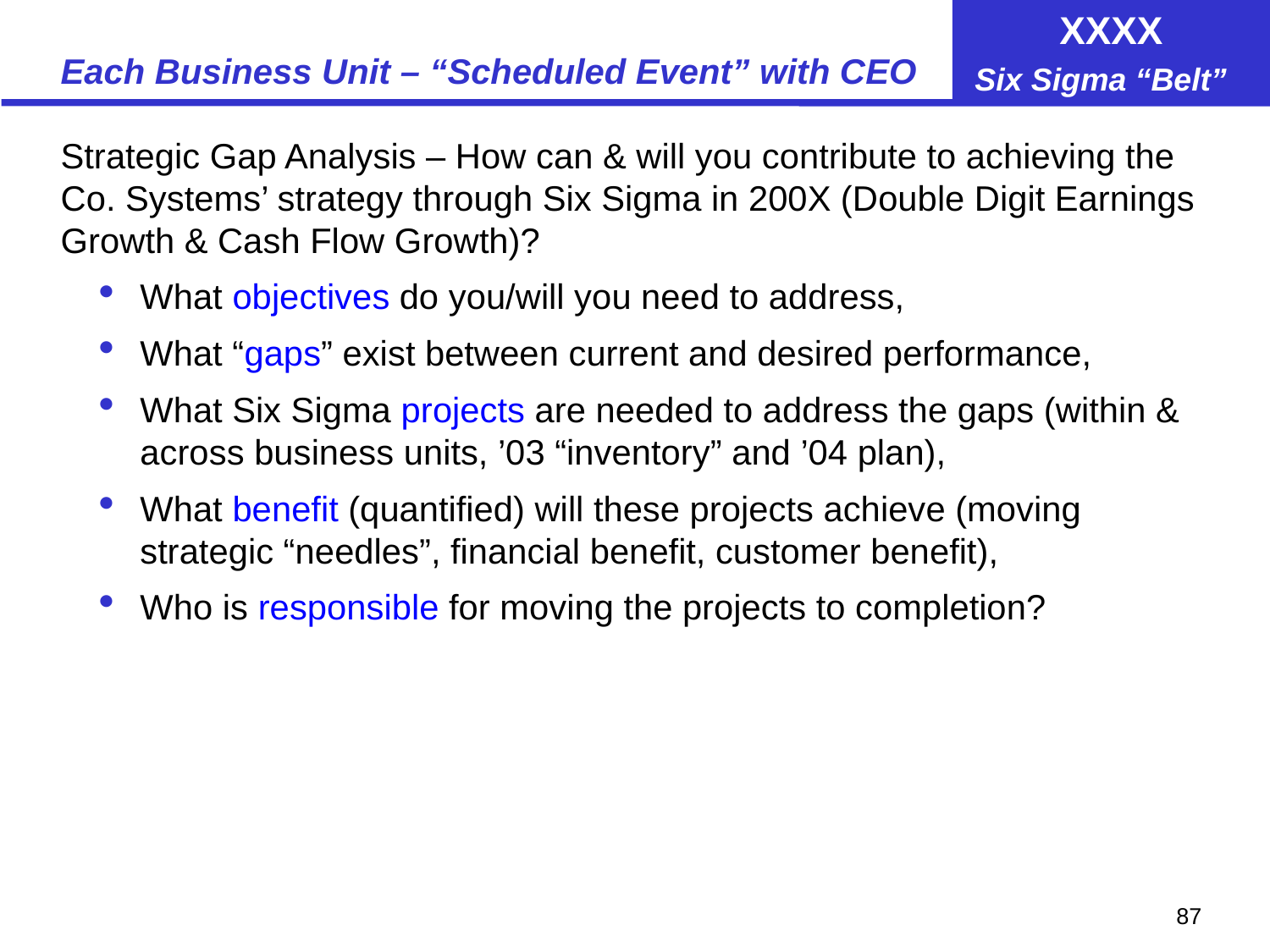

# Each Business Unit – “Scheduled Event” with CEO
Strategic Gap Analysis – How can & will you contribute to achieving the Co. Systems’ strategy through Six Sigma in 200X (Double Digit Earnings Growth & Cash Flow Growth)?
What objectives do you/will you need to address,
What “gaps” exist between current and desired performance,
What Six Sigma projects are needed to address the gaps (within & across business units, ’03 “inventory” and ’04 plan),
What benefit (quantified) will these projects achieve (moving strategic “needles”, financial benefit, customer benefit),
Who is responsible for moving the projects to completion?